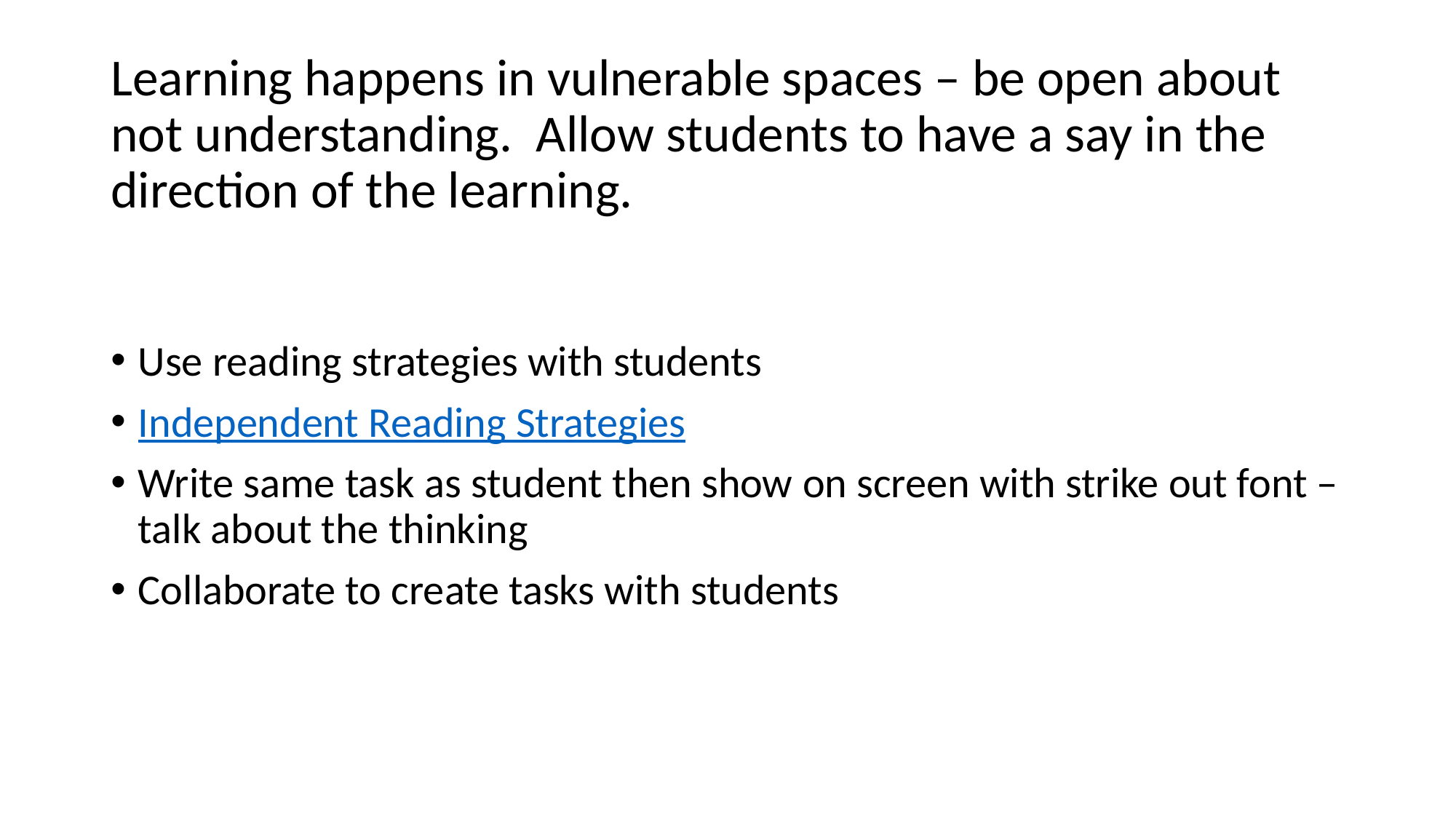

# Learning happens in vulnerable spaces – be open about not understanding.  Allow students to have a say in the direction of the learning.
Use reading strategies with students
Independent Reading Strategies
Write same task as student then show on screen with strike out font – talk about the thinking
Collaborate to create tasks with students